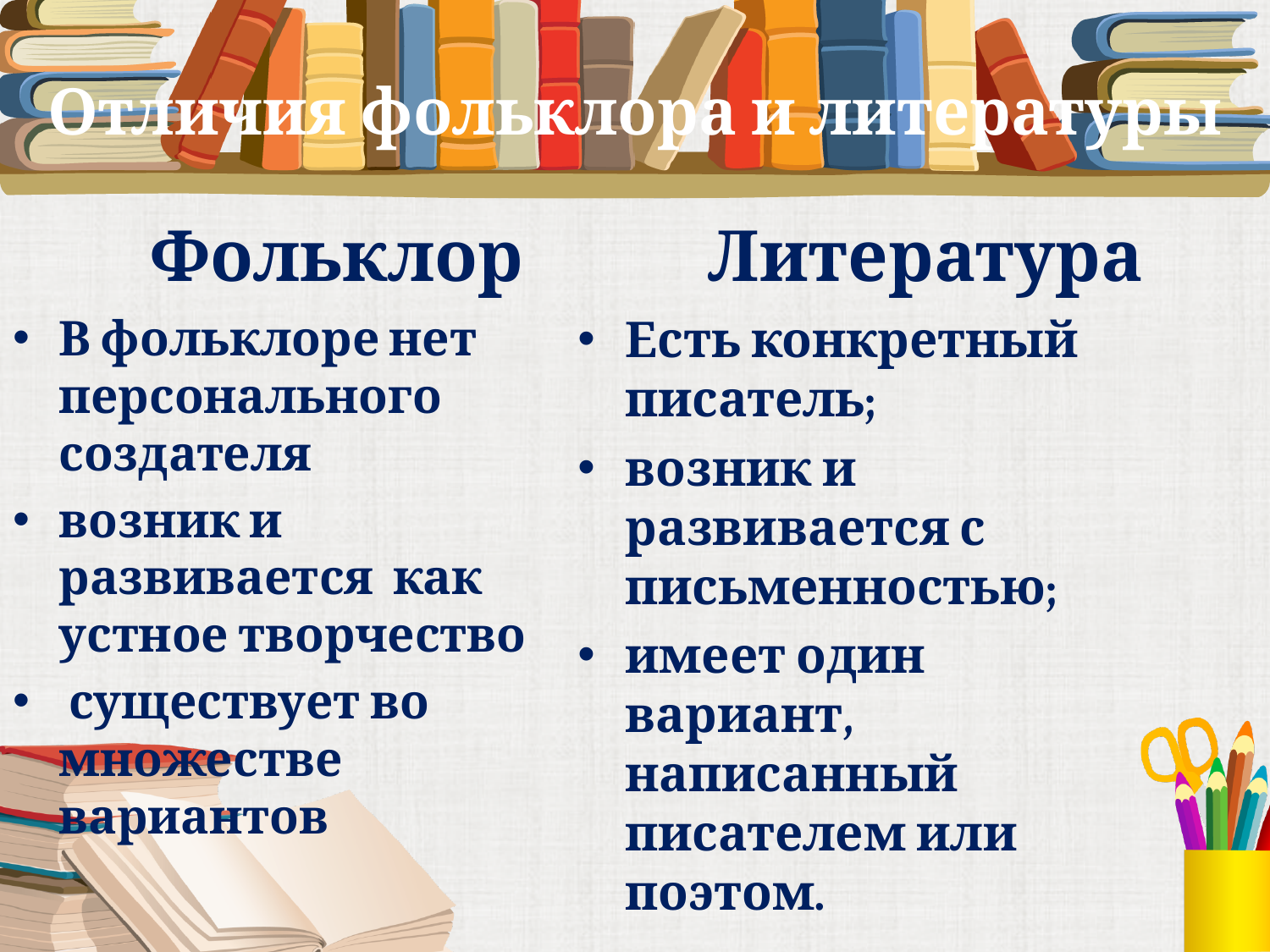

# Отличия фольклора и литературы
Фольклор
Литература
В фольклоре нет персонального создателя
возник и развивается  как устное творчество
 существует во множестве вариантов
Есть конкретный писатель;
возник и развивается с письменностью;
имеет один вариант, написанный писателем или поэтом.